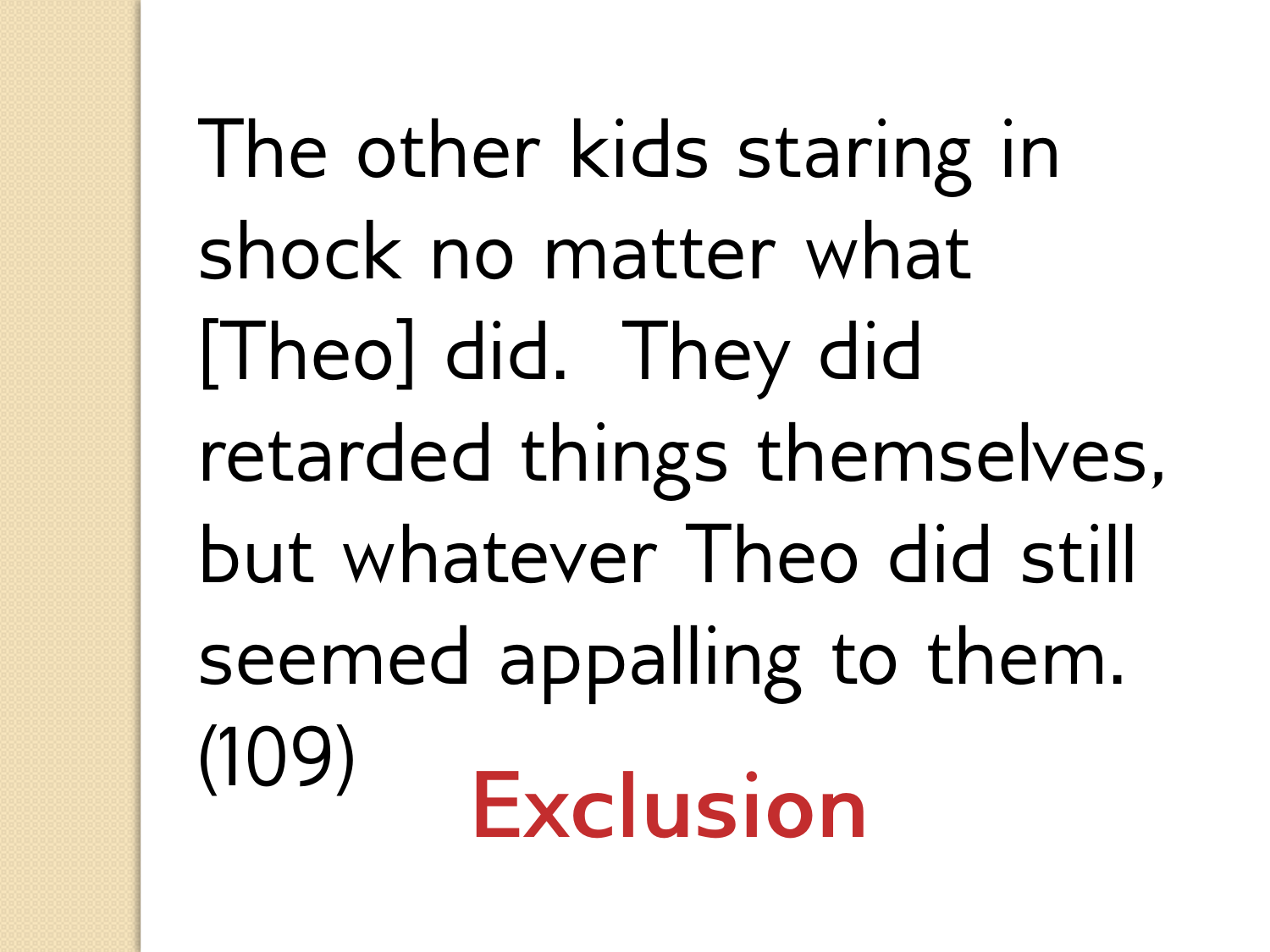

The other kids staring in shock no matter what [Theo] did.  They did retarded things themselves, but whatever Theo did still seemed appalling to them. (109)
Exclusion